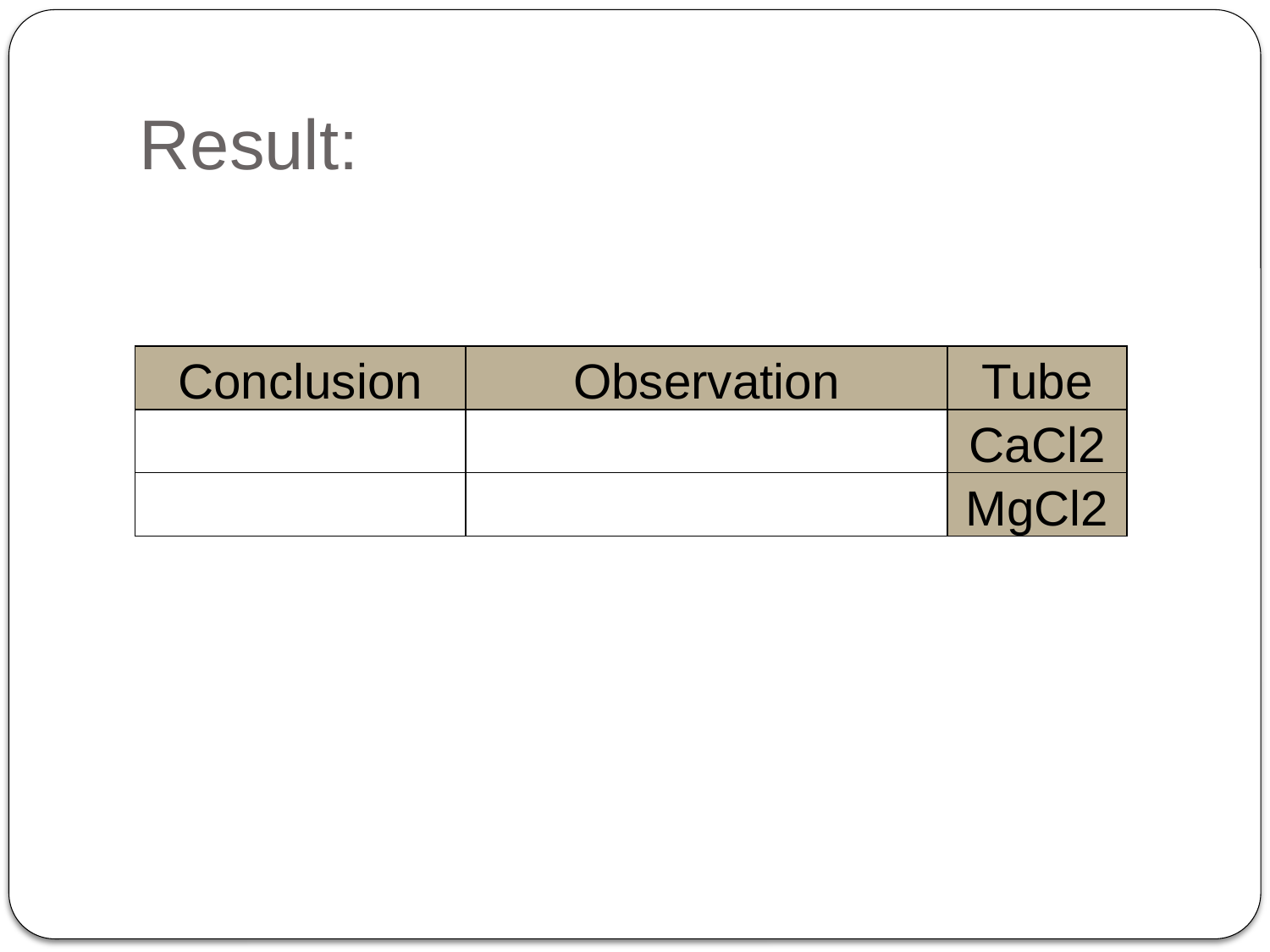

# Result:
| Conclusion | Observation | Tube |
| --- | --- | --- |
|  |  | CaCl2 |
|  |  | MgCl2 |